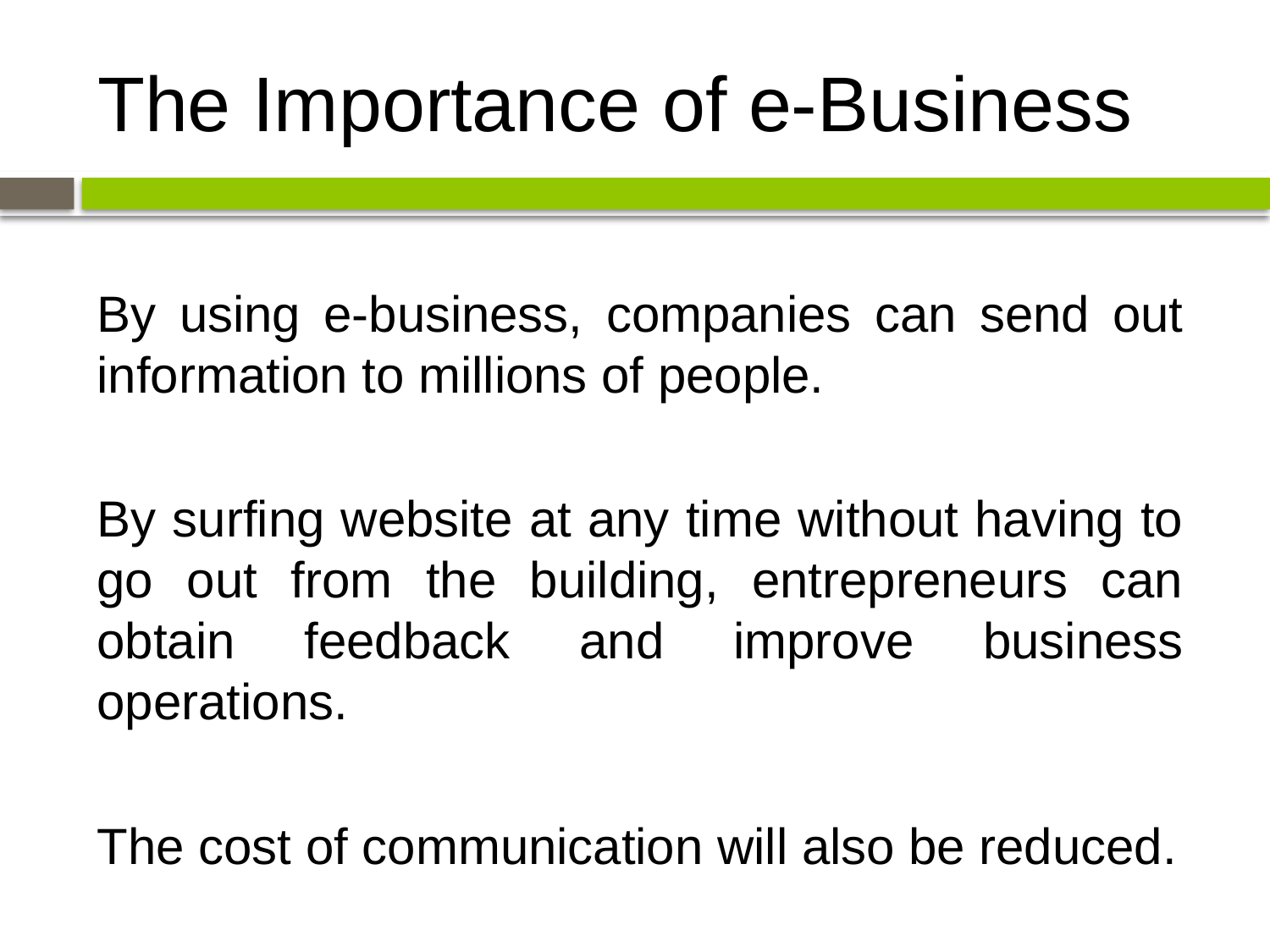

# The Importance of e-Business
By using e-business, companies can send out information to millions of people.

By surfing website at any time without having to go out from the building, entrepreneurs can obtain feedback and improve business operations.

The cost of communication will also be reduced.